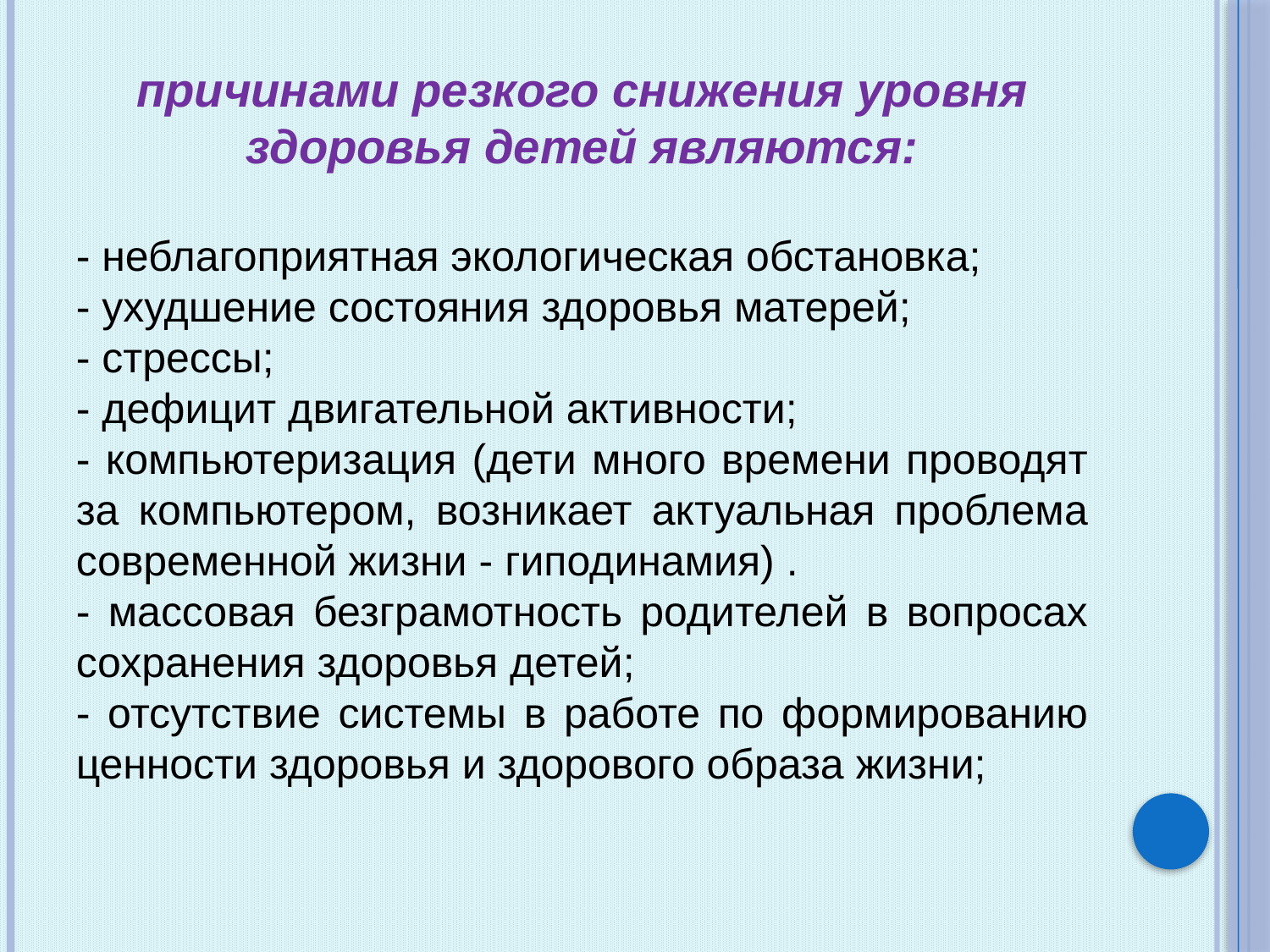

# причинами резкого снижения уровня здоровья детей являются:
- неблагоприятная экологическая обстановка;
- ухудшение состояния здоровья матерей;
- стрессы;
- дефицит двигательной активности;
- компьютеризация (дети много времени проводят за компьютером, возникает актуальная проблема современной жизни - гиподинамия) .
- массовая безграмотность родителей в вопросах сохранения здоровья детей;
- отсутствие системы в работе по формированию ценности здоровья и здорового образа жизни;